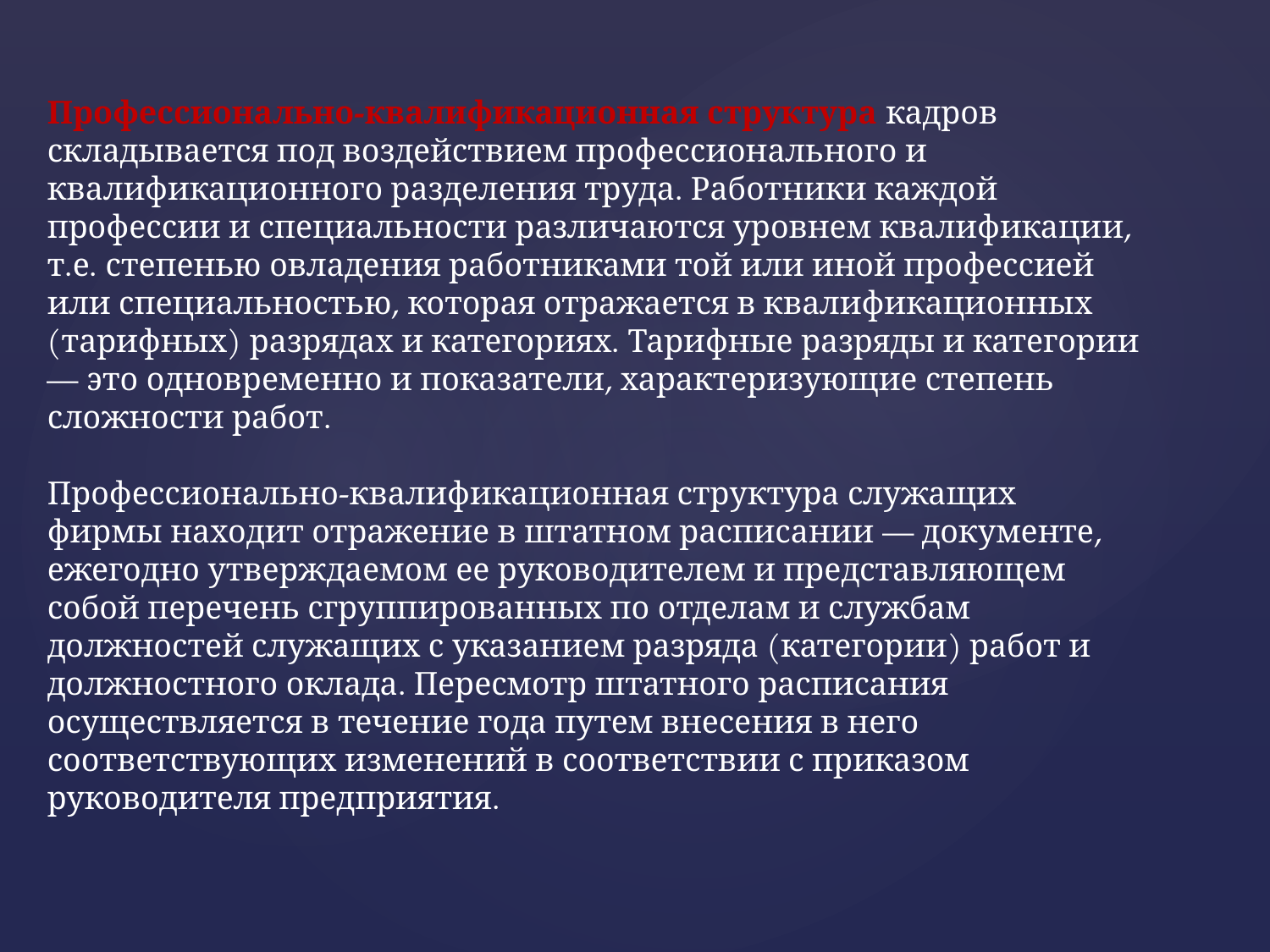

Профессионально-квалификационная структура кадров складывается под воздействием профессионального и квалификационного разделения труда. Работники каждой профессии и специальности различаются уровнем квалификации, т.е. степенью овладения работниками той или иной профессией или специальностью, которая отражается в квалификационных (тарифных) разрядах и категориях. Тарифные разряды и категории — это одновременно и показатели, характеризующие степень сложности работ.

Профессионально-квалификационная структура служащих фирмы находит отражение в штатном расписании — документе, ежегодно утверждаемом ее руководителем и представляющем собой перечень сгруппированных по отделам и службам должностей служащих с указанием разряда (категории) работ и должностного оклада. Пересмотр штатного расписания осуществляется в течение года путем внесения в него соответствующих изменений в соответствии с приказом руководителя предприятия.